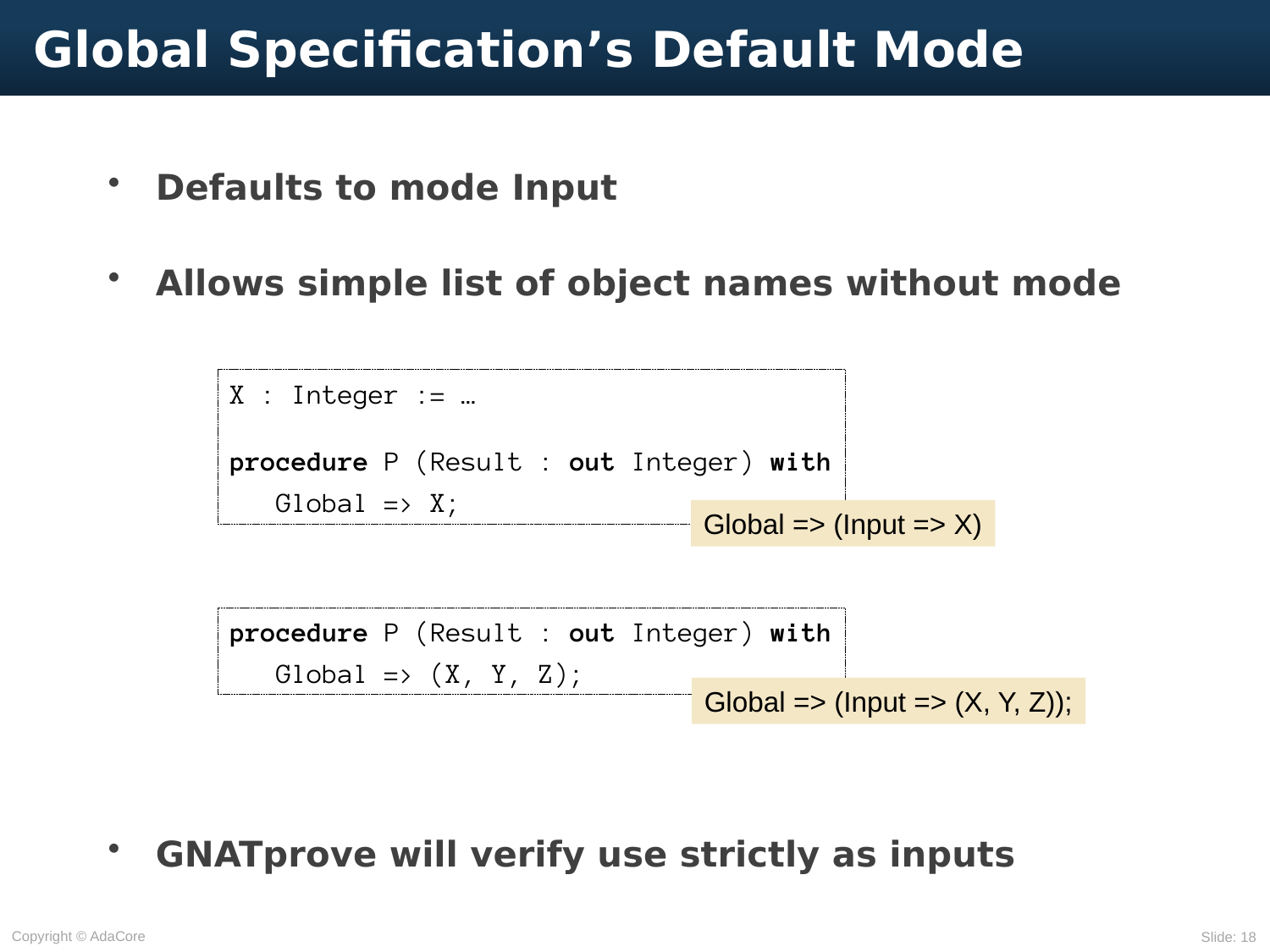

# Global Specification’s Default Mode
Defaults to mode Input
Allows simple list of object names without mode

GNATprove will verify use strictly as inputs
X : Integer := …

procedure P (Result : out Integer) with
   Global => X;
Global => (Input => X)
procedure P (Result : out Integer) with
   Global => (X, Y, Z);
Global => (Input => (X, Y, Z));